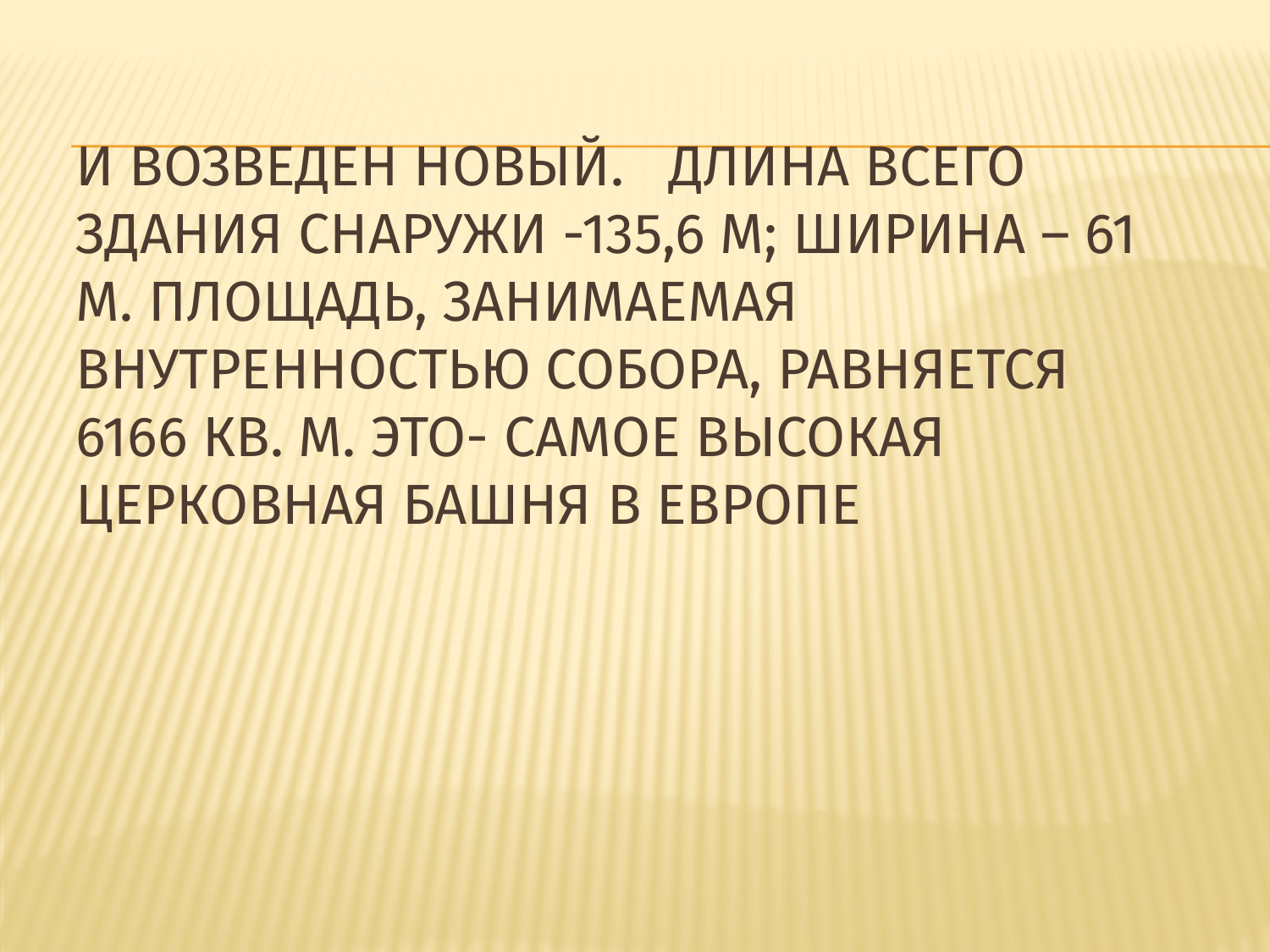

# и возведен новый.   Длина всего здания снаружи -135,6 м; ширина – 61 м. Площадь, занимаемая внутренностью собора, равняется 6166 кв. м. Это- самое высокая церковная башня в Европе